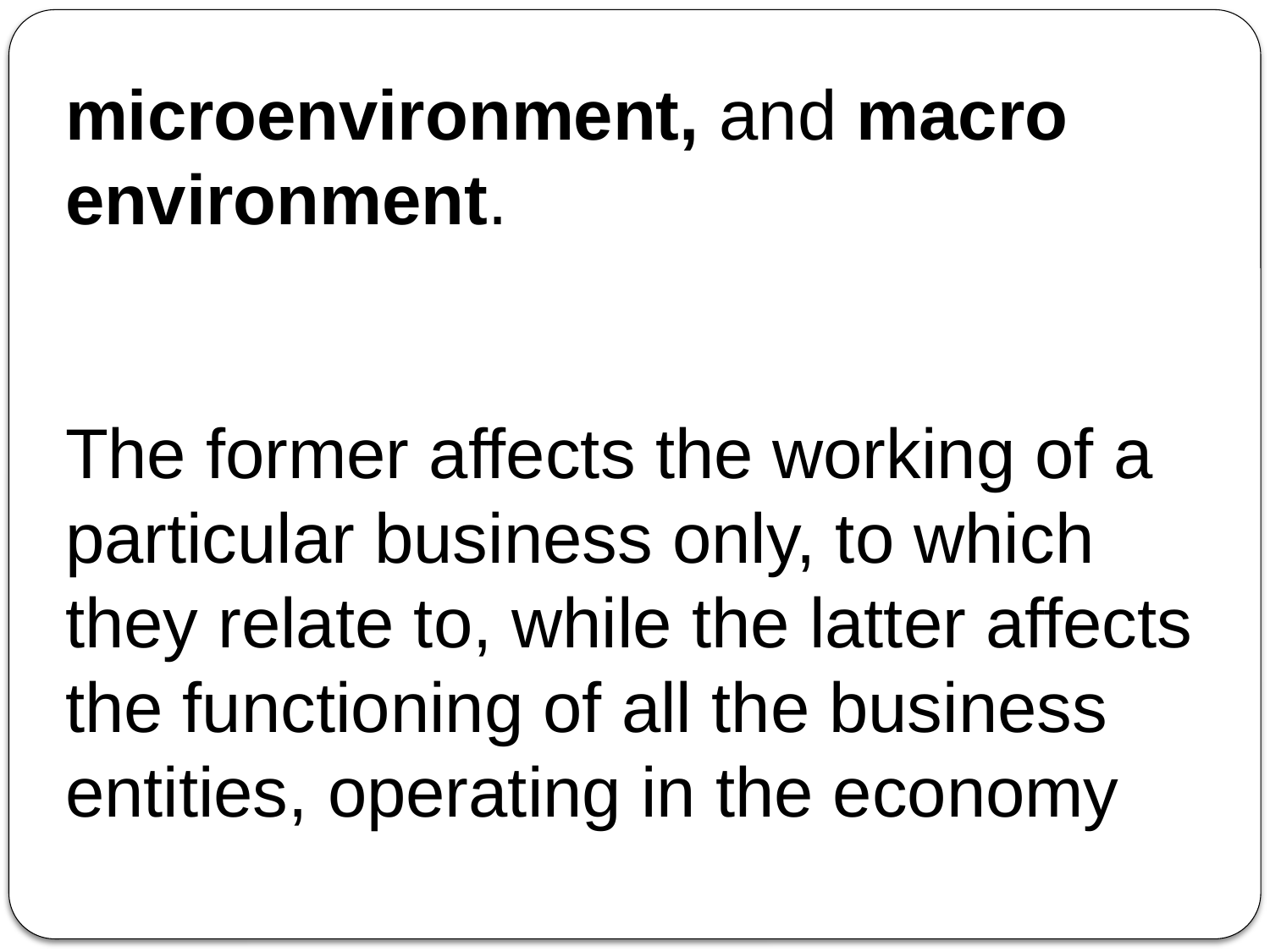

microenvironment, and macro environment.

The former affects the working of a particular business only, to which they relate to, while the latter affects the functioning of all the business entities, operating in the economy